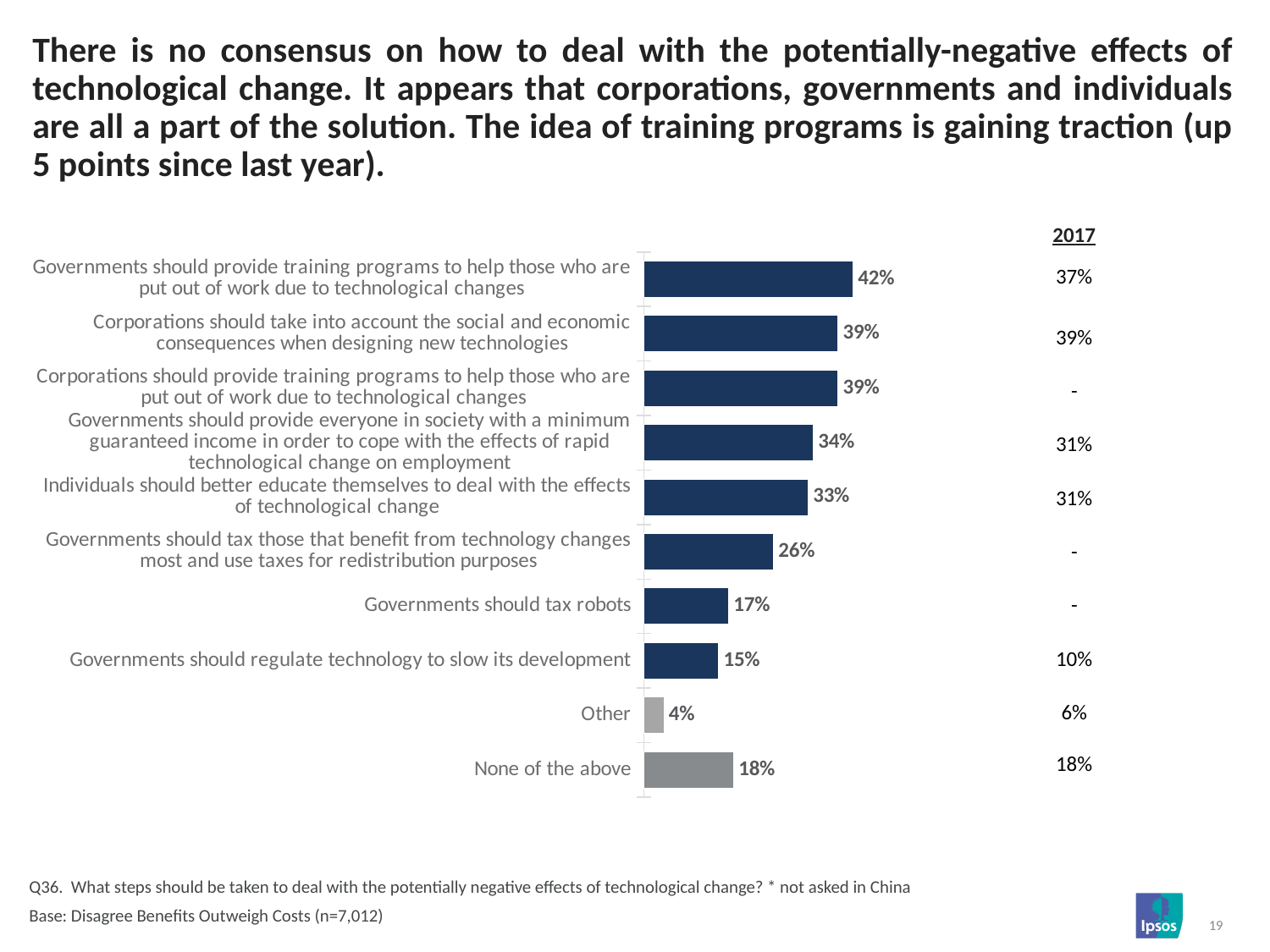

# There is no consensus on how to deal with the potentially-negative effects of technological change. It appears that corporations, governments and individuals are all a part of the solution. The idea of training programs is gaining traction (up 5 points since last year).
|  |
| --- |
| 2017 |
| 37% |
| 39% |
| - |
| 31% |
| 31% |
| - |
| - |
| 10% |
| 6% |
| 18% |

### Chart

| Category | Column2 |
|---|---|
| Governments should provide training programs to help those who are put out of work due to technological changes | 0.42 |
| Corporations should take into account the social and economic consequences when designing new technologies | 0.39 |
| Corporations should provide training programs to help those who are put out of work due to technological changes | 0.39 |
| Governments should provide everyone in society with a minimum guaranteed income in order to cope with the effects of rapid technological change on employment | 0.34 |
| Individuals should better educate themselves to deal with the effects of technological change | 0.33 |
| Governments should tax those that benefit from technology changes most and use taxes for redistribution purposes | 0.26 |
| Governments should tax robots | 0.17 |
| Governments should regulate technology to slow its development | 0.15 |
| Other | 0.04 |
| None of the above | 0.18 |
Q36.  What steps should be taken to deal with the potentially negative effects of technological change? * not asked in China
Base: Disagree Benefits Outweigh Costs (n=7,012)